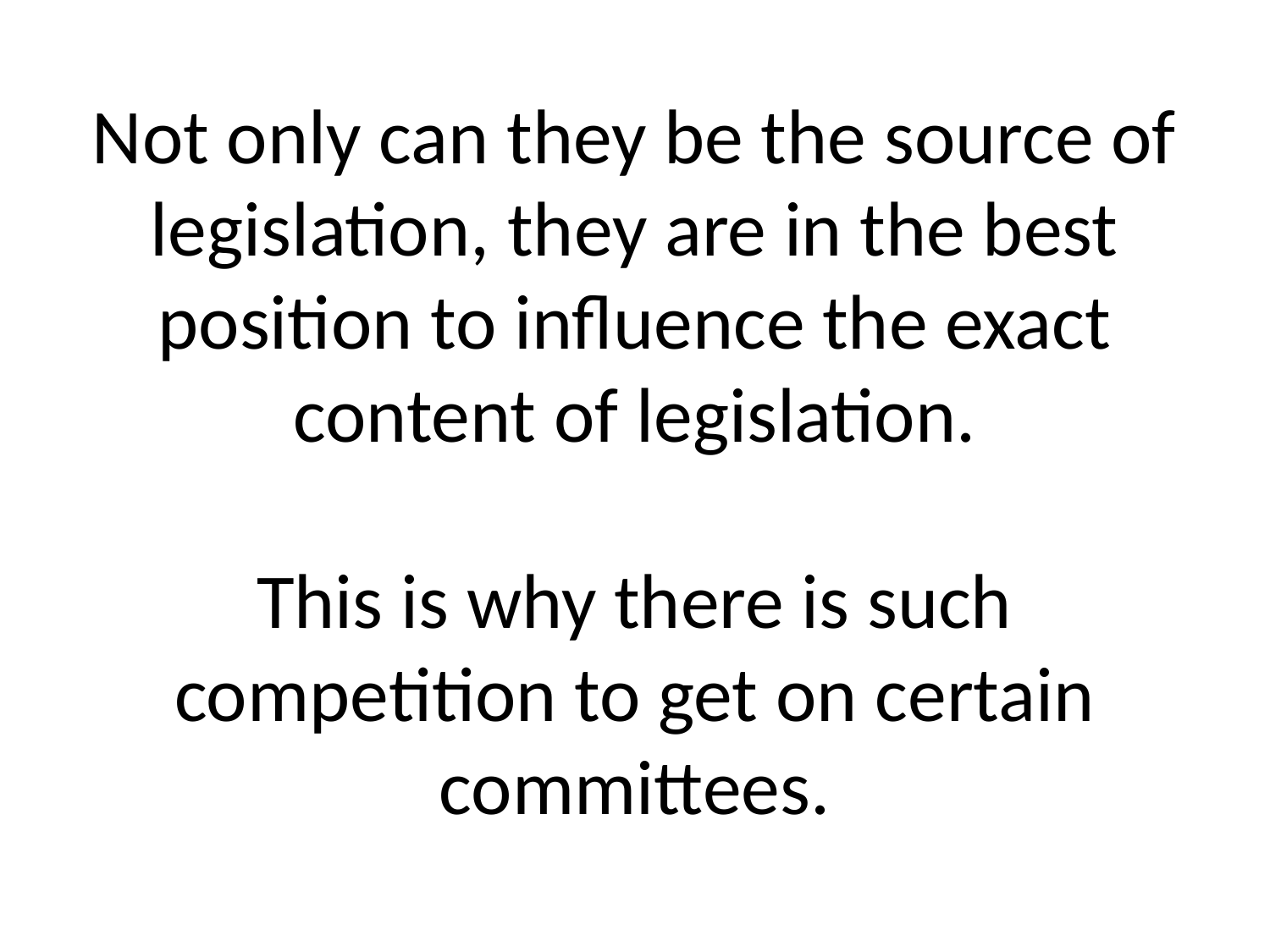

# Not only can they be the source of legislation, they are in the best position to influence the exact content of legislation. This is why there is such competition to get on certain committees.